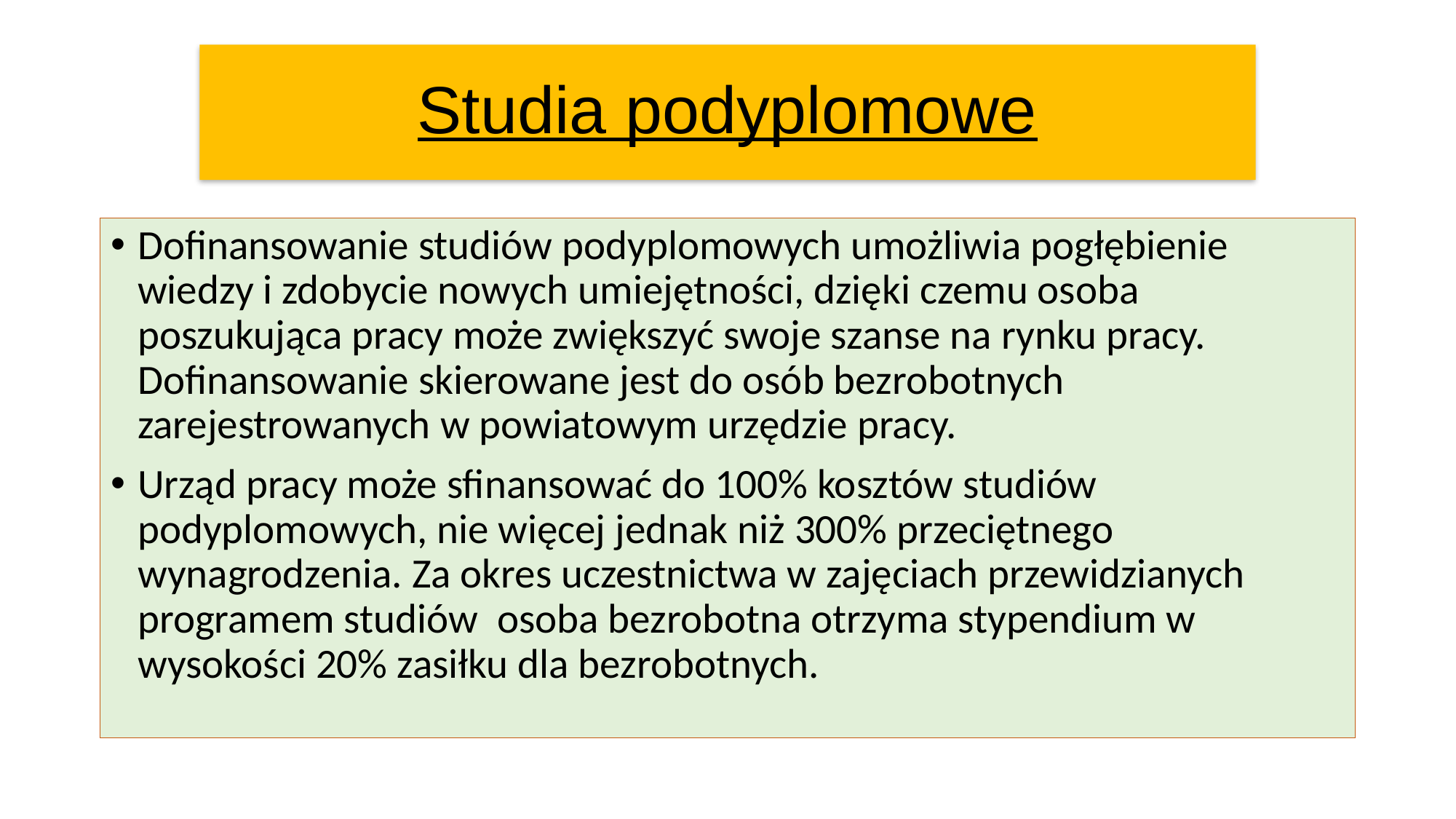

# Studia podyplomowe
Dofinansowanie studiów podyplomowych umożliwia pogłębienie wiedzy i zdobycie nowych umiejętności, dzięki czemu osoba poszukująca pracy może zwiększyć swoje szanse na rynku pracy. Dofinansowanie skierowane jest do osób bezrobotnych zarejestrowanych w powiatowym urzędzie pracy.
Urząd pracy może sfinansować do 100% kosztów studiów podyplomowych, nie więcej jednak niż 300% przeciętnego wynagrodzenia. Za okres uczestnictwa w zajęciach przewidzianych programem studiów  osoba bezrobotna otrzyma stypendium w wysokości 20% zasiłku dla bezrobotnych.